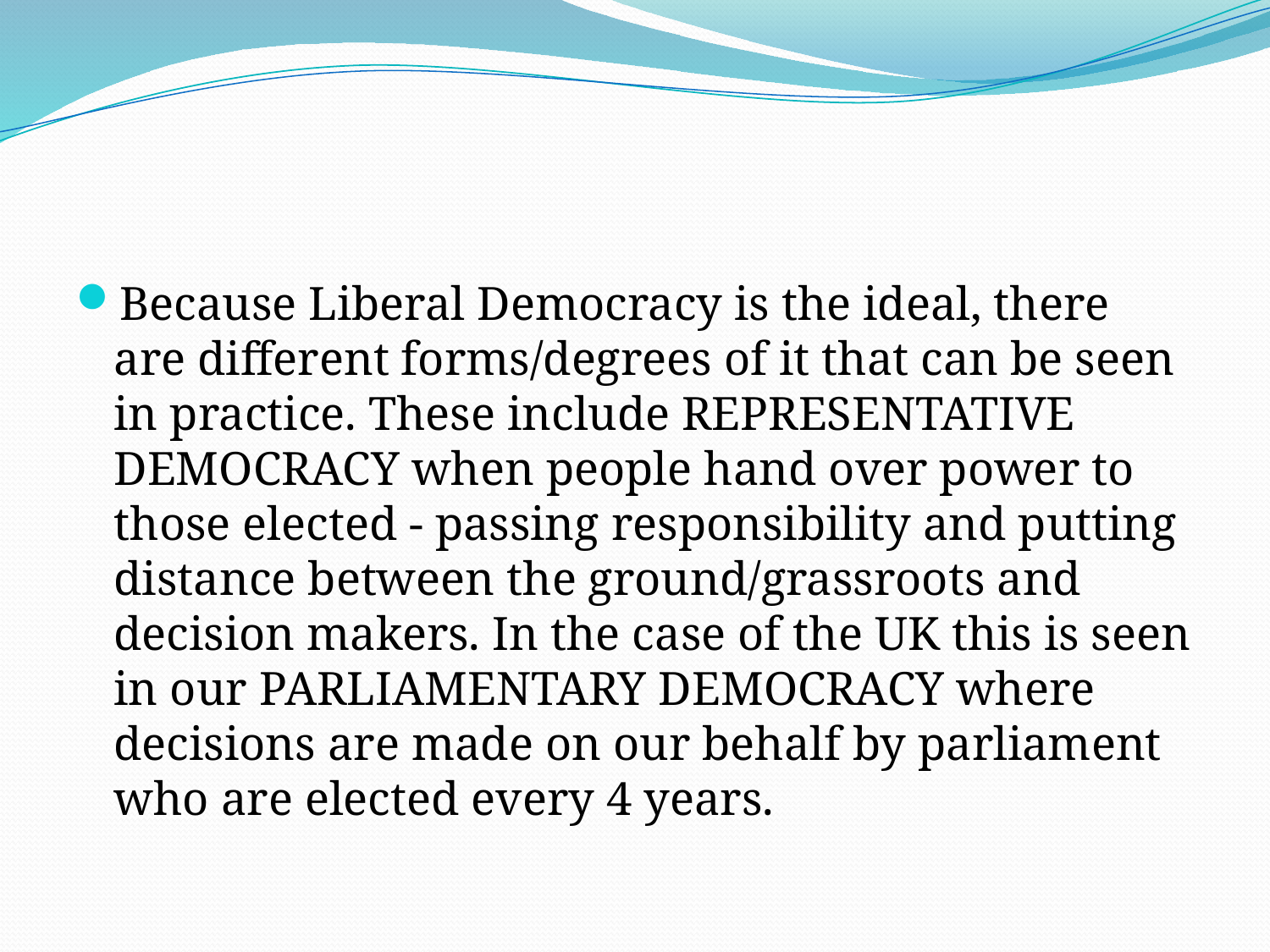

#
Because Liberal Democracy is the ideal, there are different forms/degrees of it that can be seen in practice. These include REPRESENTATIVE DEMOCRACY when people hand over power to those elected - passing responsibility and putting distance between the ground/grassroots and decision makers. In the case of the UK this is seen in our PARLIAMENTARY DEMOCRACY where decisions are made on our behalf by parliament who are elected every 4 years.